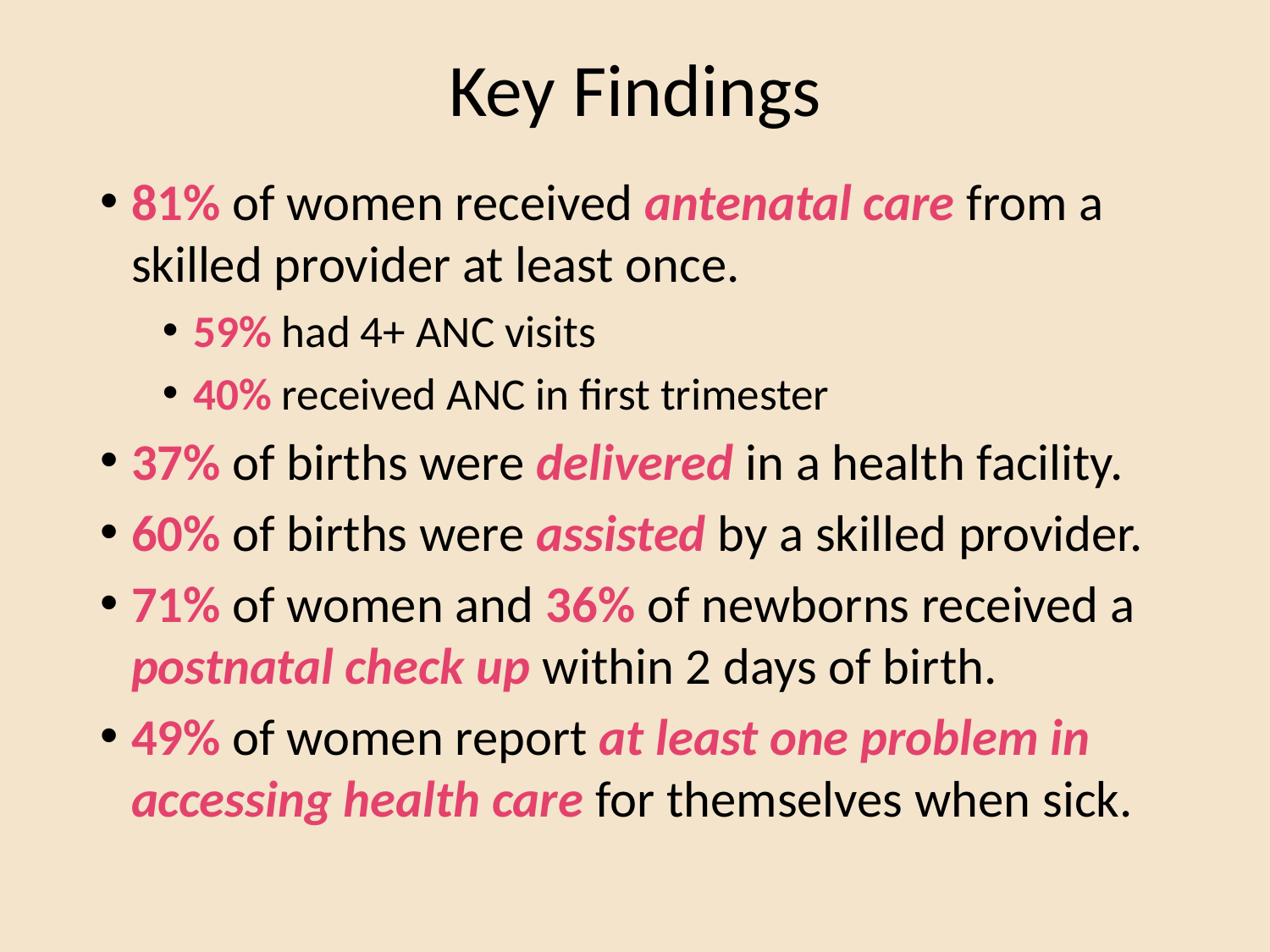

# Key Findings
81% of women received antenatal care from a skilled provider at least once.
59% had 4+ ANC visits
40% received ANC in first trimester
37% of births were delivered in a health facility.
60% of births were assisted by a skilled provider.
71% of women and 36% of newborns received a postnatal check up within 2 days of birth.
49% of women report at least one problem in accessing health care for themselves when sick.